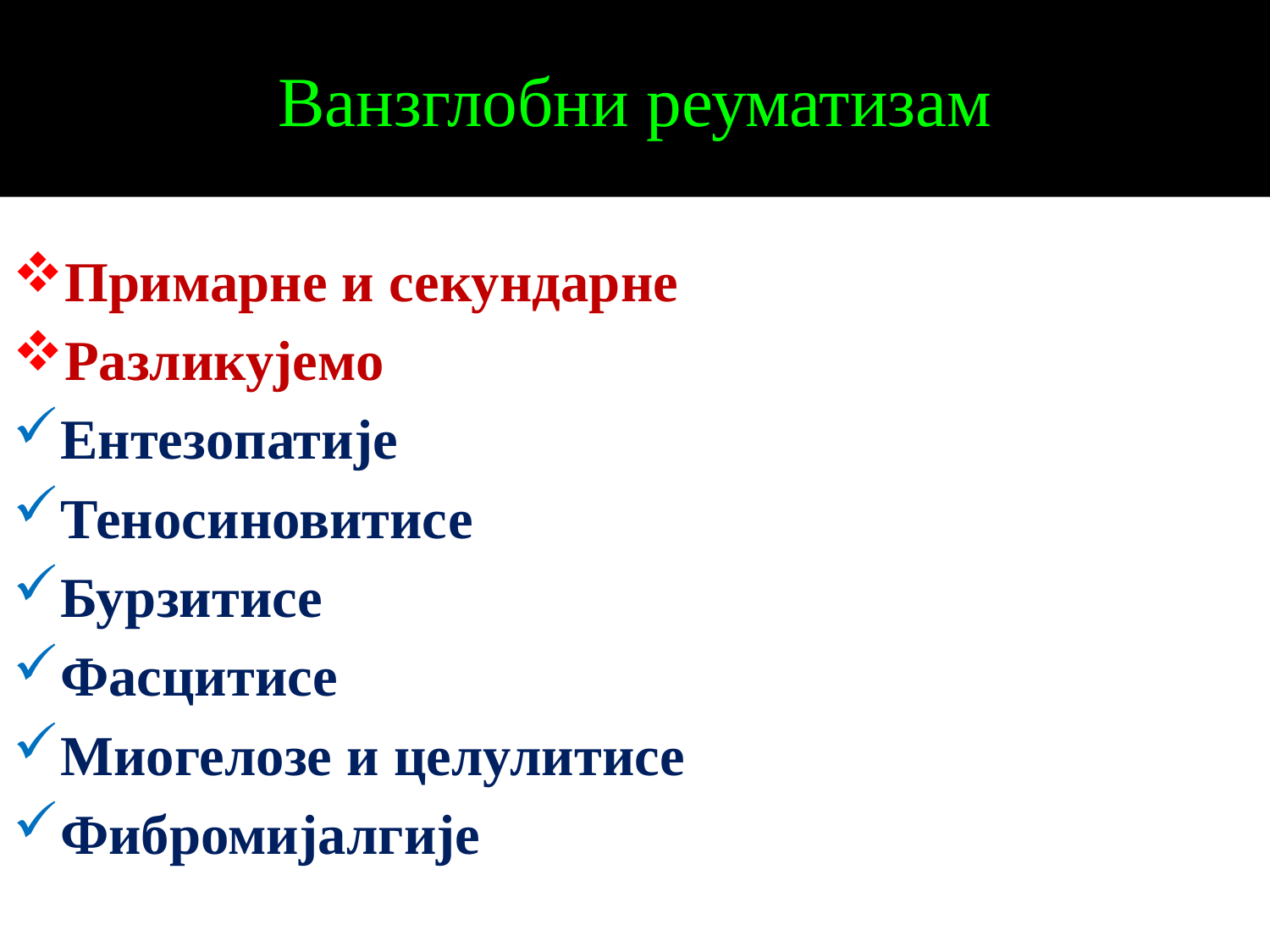

# Ванзглобни реуматизам
Примарне и секундарне
Разликујемо
Ентезопатије
Теносиновитисе
Бурзитисе
Фасцитисе
Миогелозе и целулитисе
Фибромијалгије